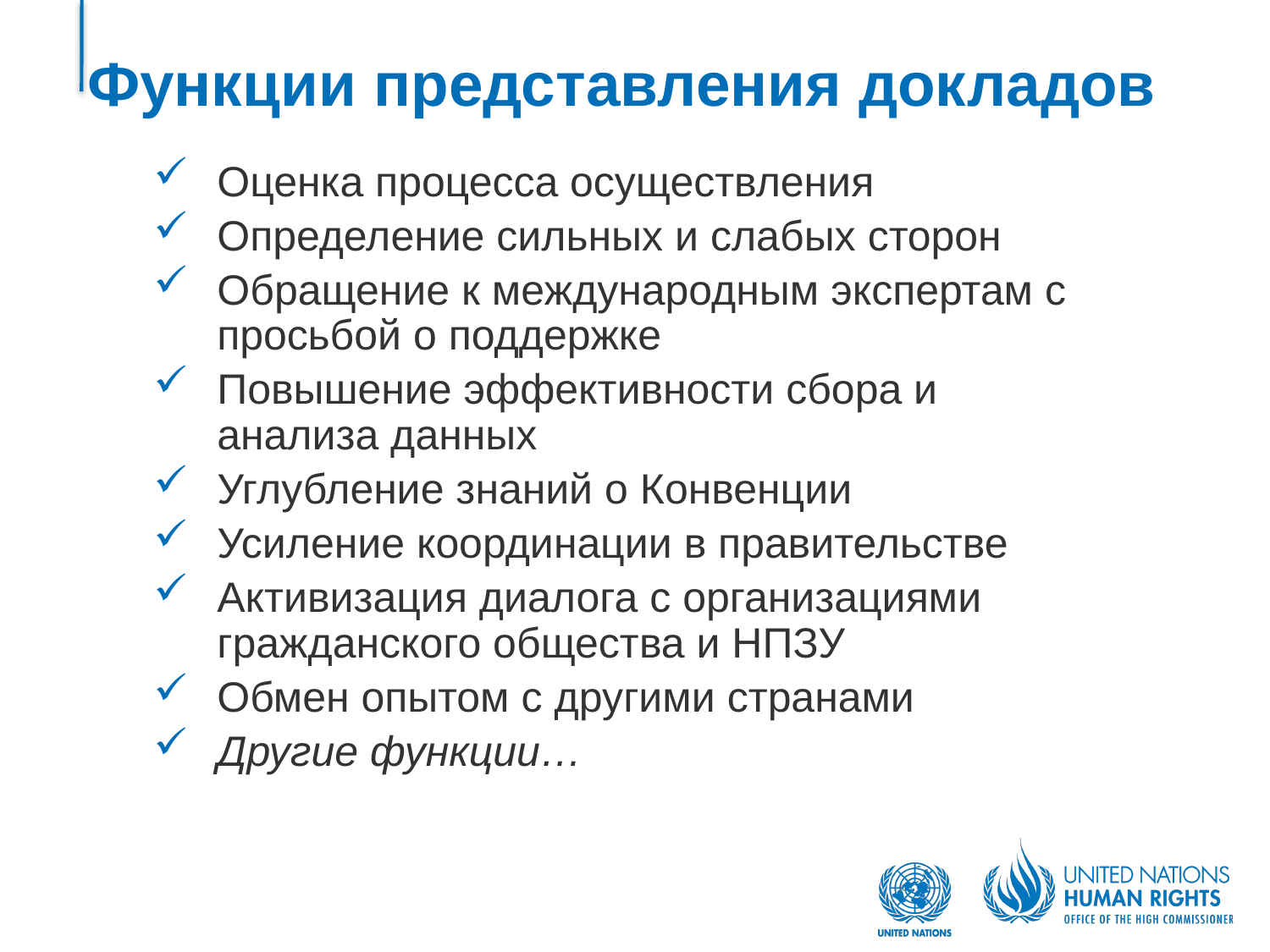

# Функции представления докладов
Оценка процесса осуществления
Определение сильных и слабых сторон
Обращение к международным экспертам с просьбой о поддержке
Повышение эффективности сбора и анализа данных
Углубление знаний о Конвенции
Усиление координации в правительстве
Активизация диалога с организациями гражданского общества и НПЗУ
Обмен опытом с другими странами
Другие функции…